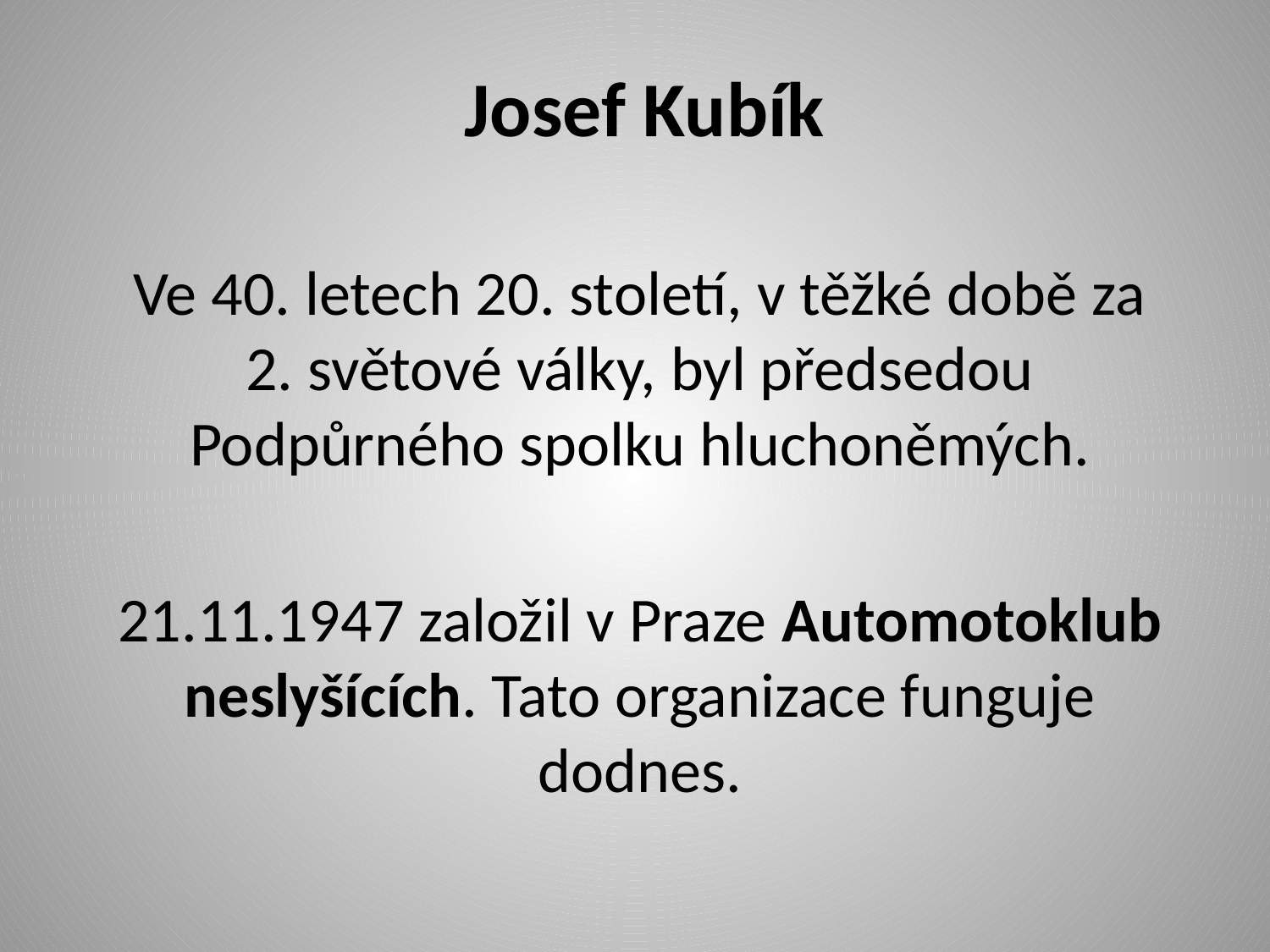

# Josef Kubík
Ve 40. letech 20. století, v těžké době za 2. světové války, byl předsedou Podpůrného spolku hluchoněmých.

21.11.1947 založil v Praze Automotoklub neslyšících. Tato organizace funguje dodnes.